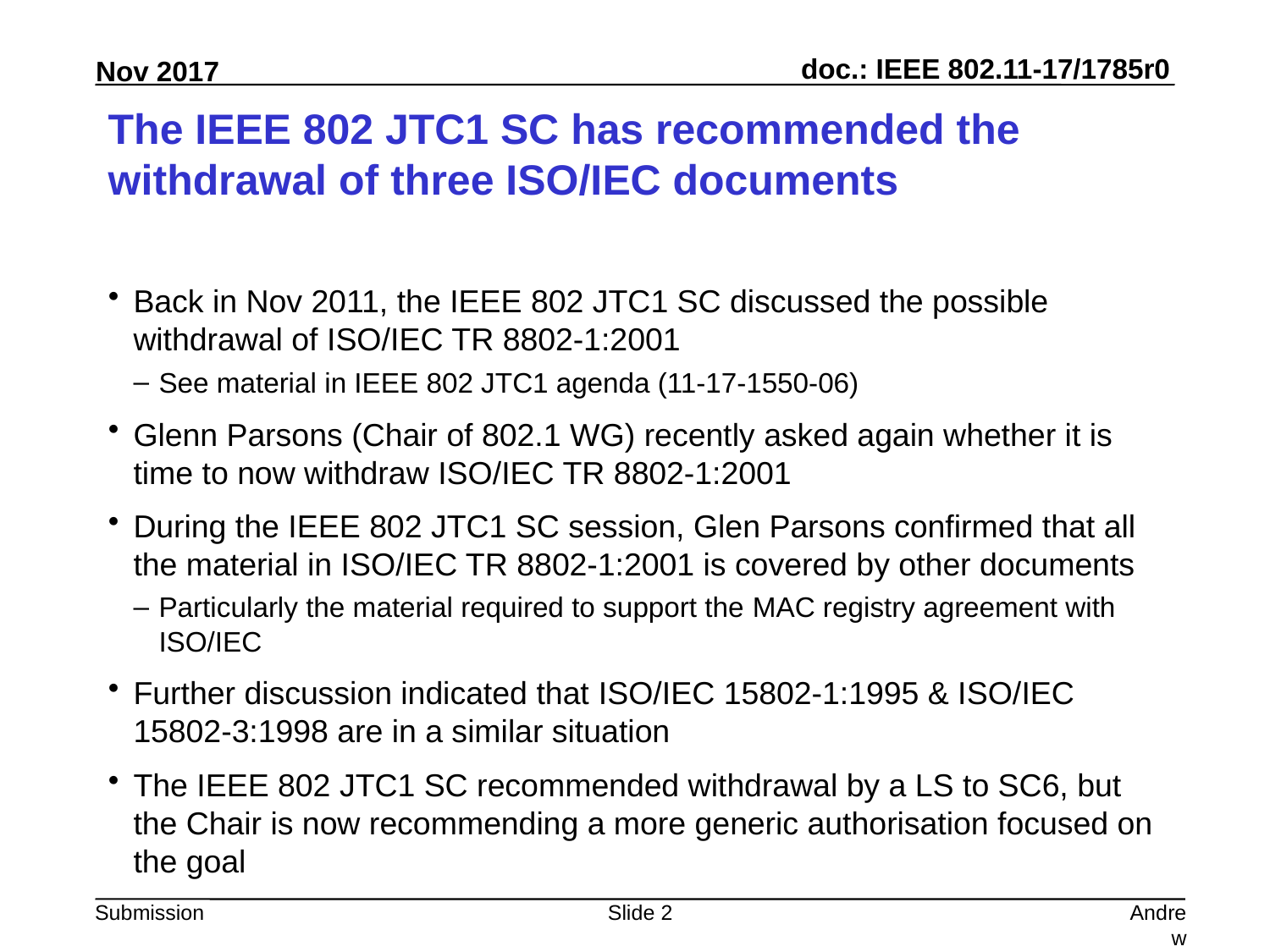

# The IEEE 802 JTC1 SC has recommended the withdrawal of three ISO/IEC documents
Back in Nov 2011, the IEEE 802 JTC1 SC discussed the possible withdrawal of ISO/IEC TR 8802-1:2001
See material in IEEE 802 JTC1 agenda (11-17-1550-06)
Glenn Parsons (Chair of 802.1 WG) recently asked again whether it is time to now withdraw ISO/IEC TR 8802-1:2001
During the IEEE 802 JTC1 SC session, Glen Parsons confirmed that all the material in ISO/IEC TR 8802-1:2001 is covered by other documents
Particularly the material required to support the MAC registry agreement with ISO/IEC
Further discussion indicated that ISO/IEC 15802-1:1995 & ISO/IEC 15802-3:1998 are in a similar situation
The IEEE 802 JTC1 SC recommended withdrawal by a LS to SC6, but the Chair is now recommending a more generic authorisation focused on the goal

Slide 2
Andrew Myles, Cisco